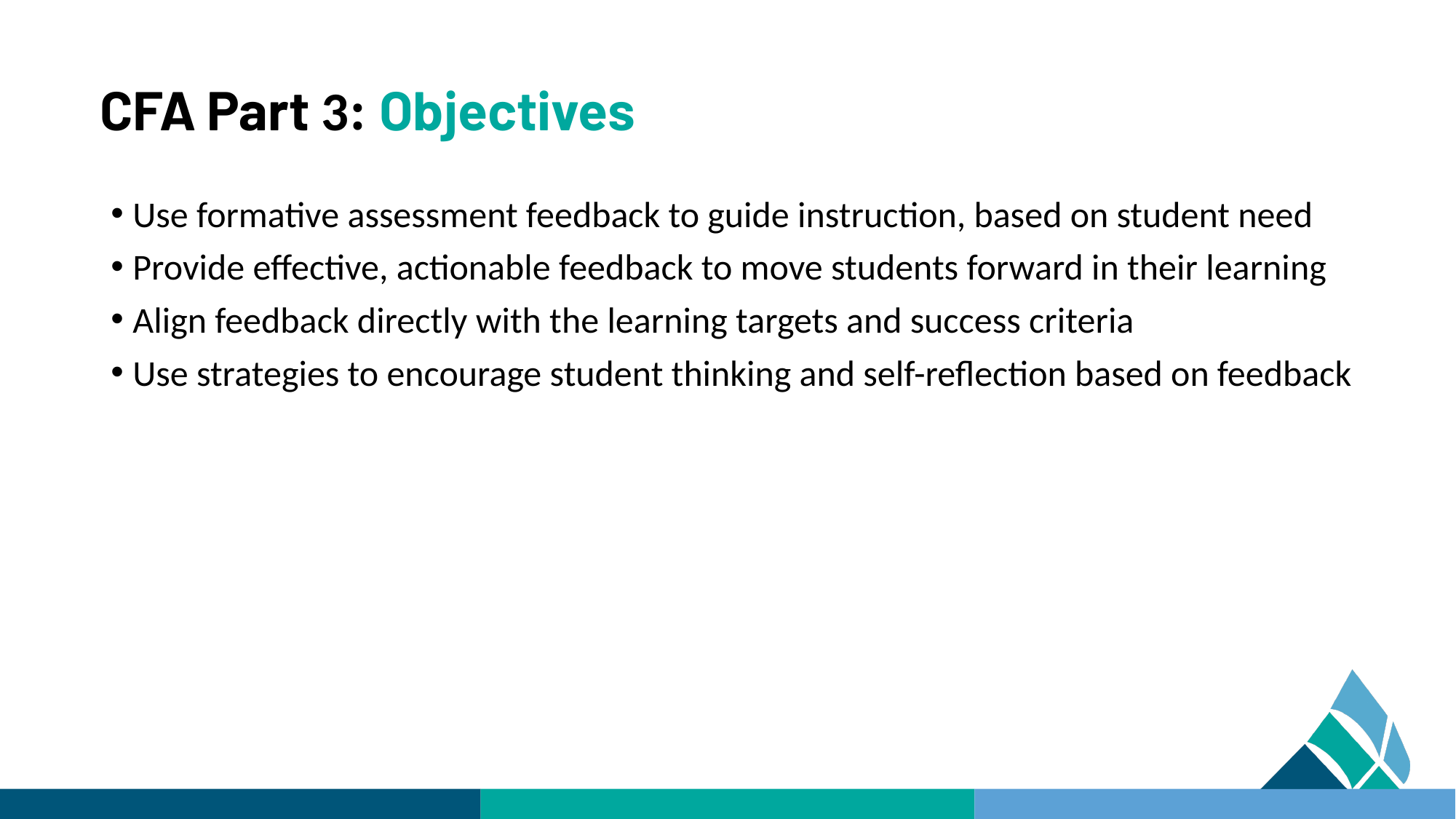

# CFA Part 3: Objectives
Use formative assessment feedback to guide instruction, based on student need
Provide effective, actionable feedback to move students forward in their learning
Align feedback directly with the learning targets and success criteria
Use strategies to encourage student thinking and self-reflection based on feedback